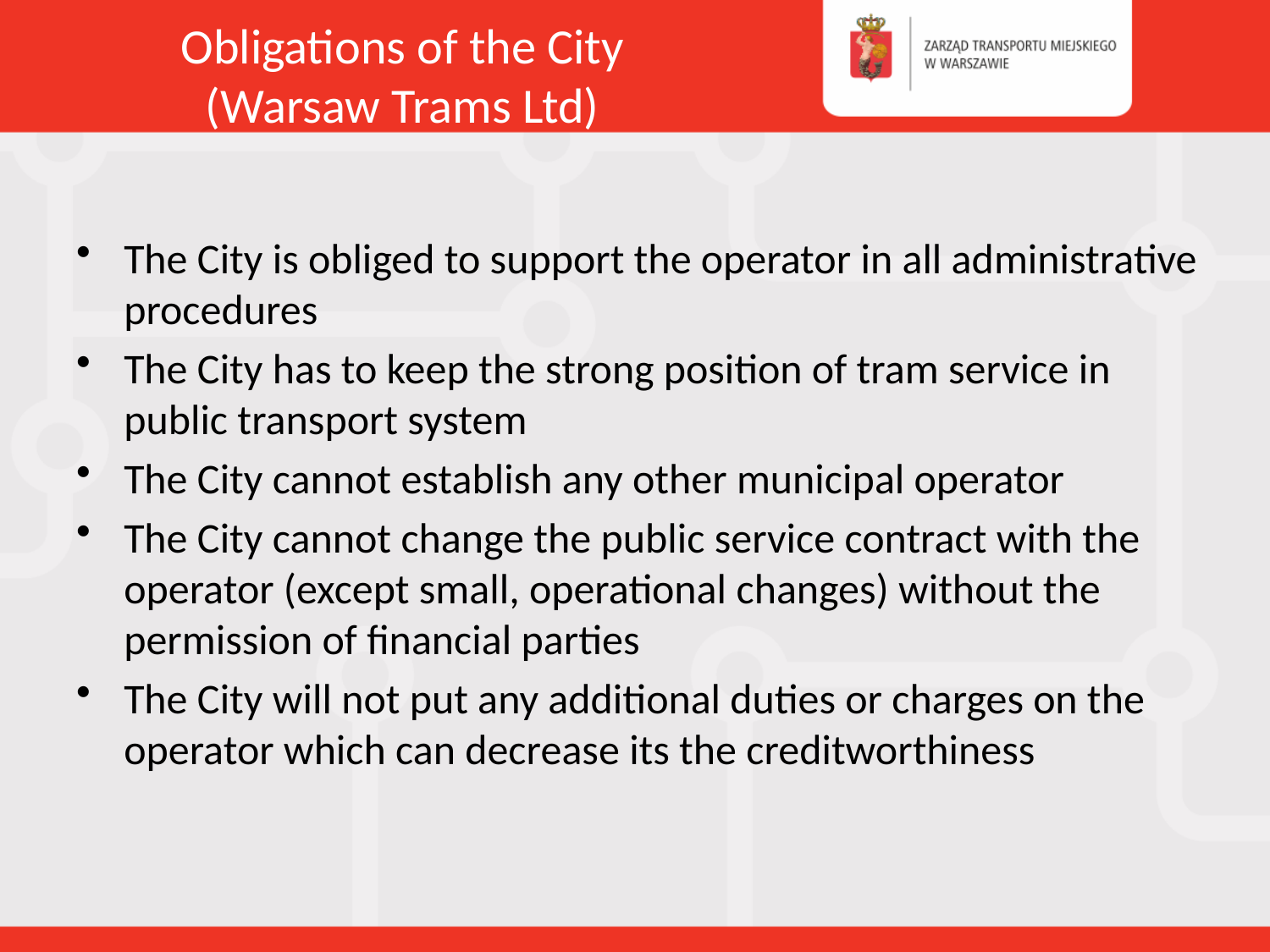

Obligations of the City (Warsaw Trams Ltd)

The City is obliged to support the operator in all administrative procedures
The City has to keep the strong position of tram service in public transport system
The City cannot establish any other municipal operator
The City cannot change the public service contract with the operator (except small, operational changes) without the permission of financial parties
The City will not put any additional duties or charges on the operator which can decrease its the creditworthiness